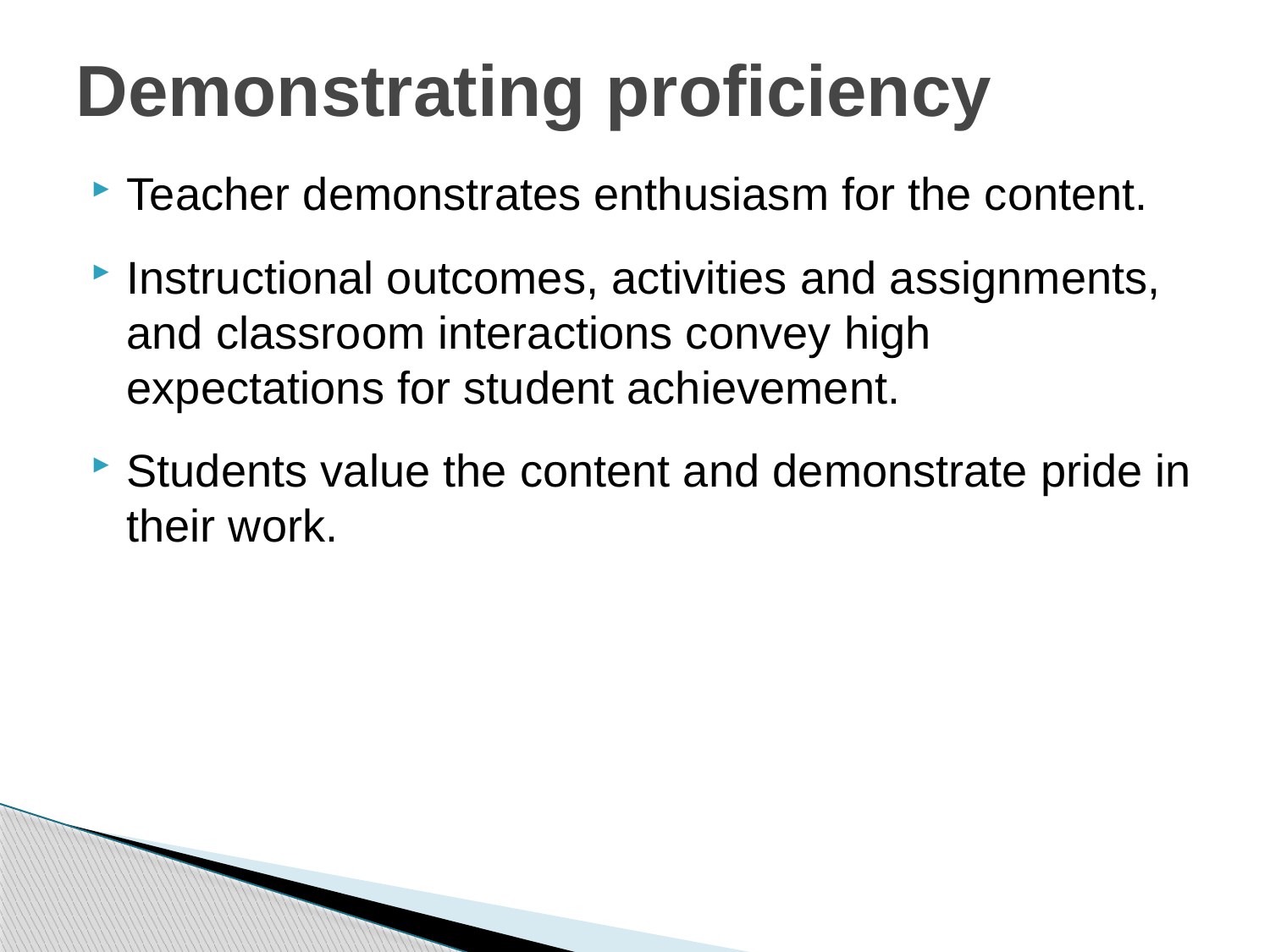

Demonstrating proficiency
Teacher demonstrates enthusiasm for the content.
Instructional outcomes, activities and assignments, and classroom interactions convey high expectations for student achievement.
Students value the content and demonstrate pride in their work.